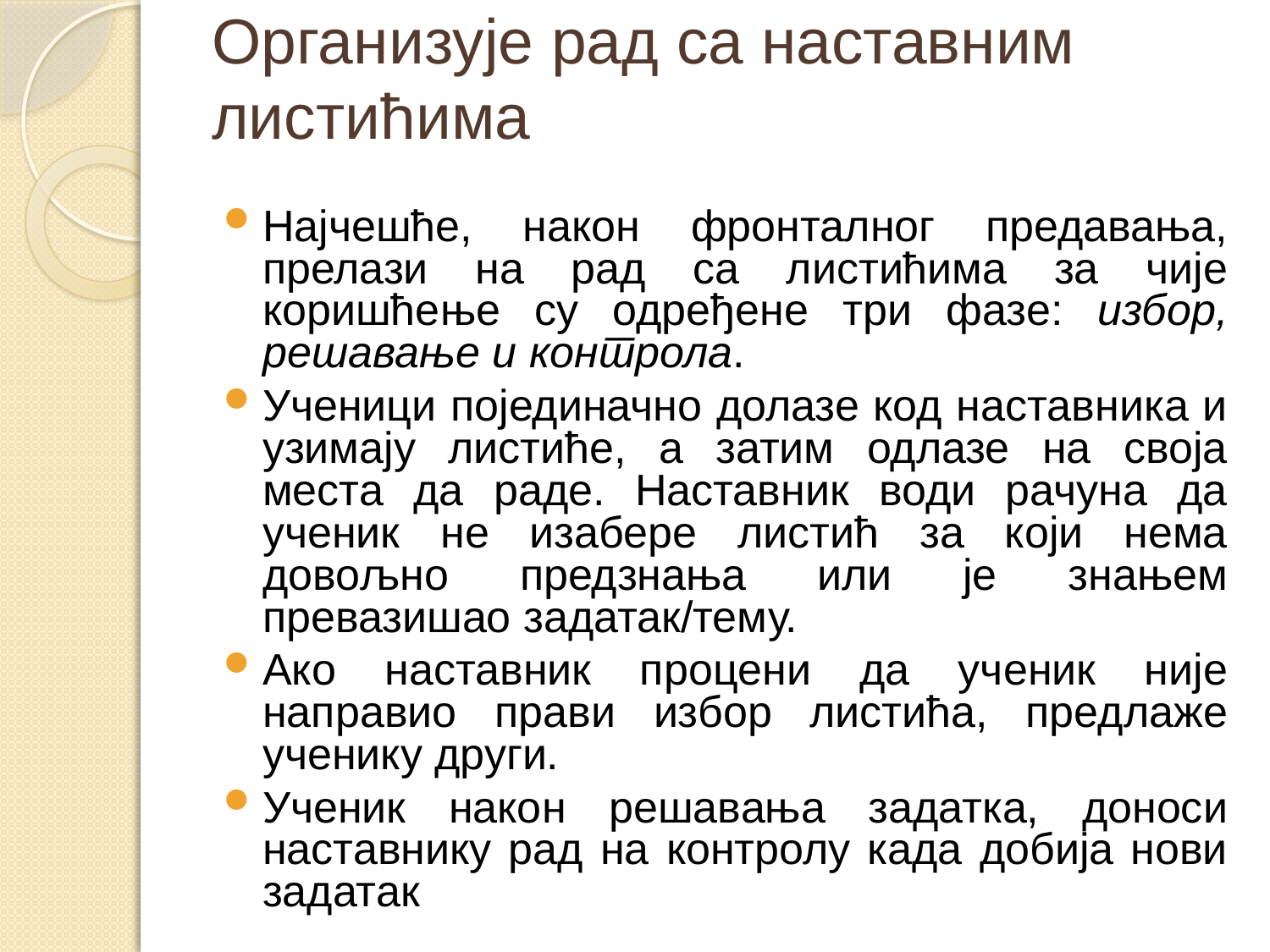

# Организује рад са наставним листићима
Најчешће, након фронталног предавања, прелази на рад са листићима за чије коришћење су одређене три фазе: избор, решавање и контрола.
Ученици појединачно долазе код наставника и узимају листиће, а затим одлазе на своја места да раде. Наставник води рачуна да ученик не изабере листић за који нема довољно предзнања или је знањем превазишао задатак/тему.
Ако наставник процени да ученик није направио прави избор листића, предлаже ученику други.
Ученик након решавања задатка, доноси наставнику рад на контролу када добија нови задатак